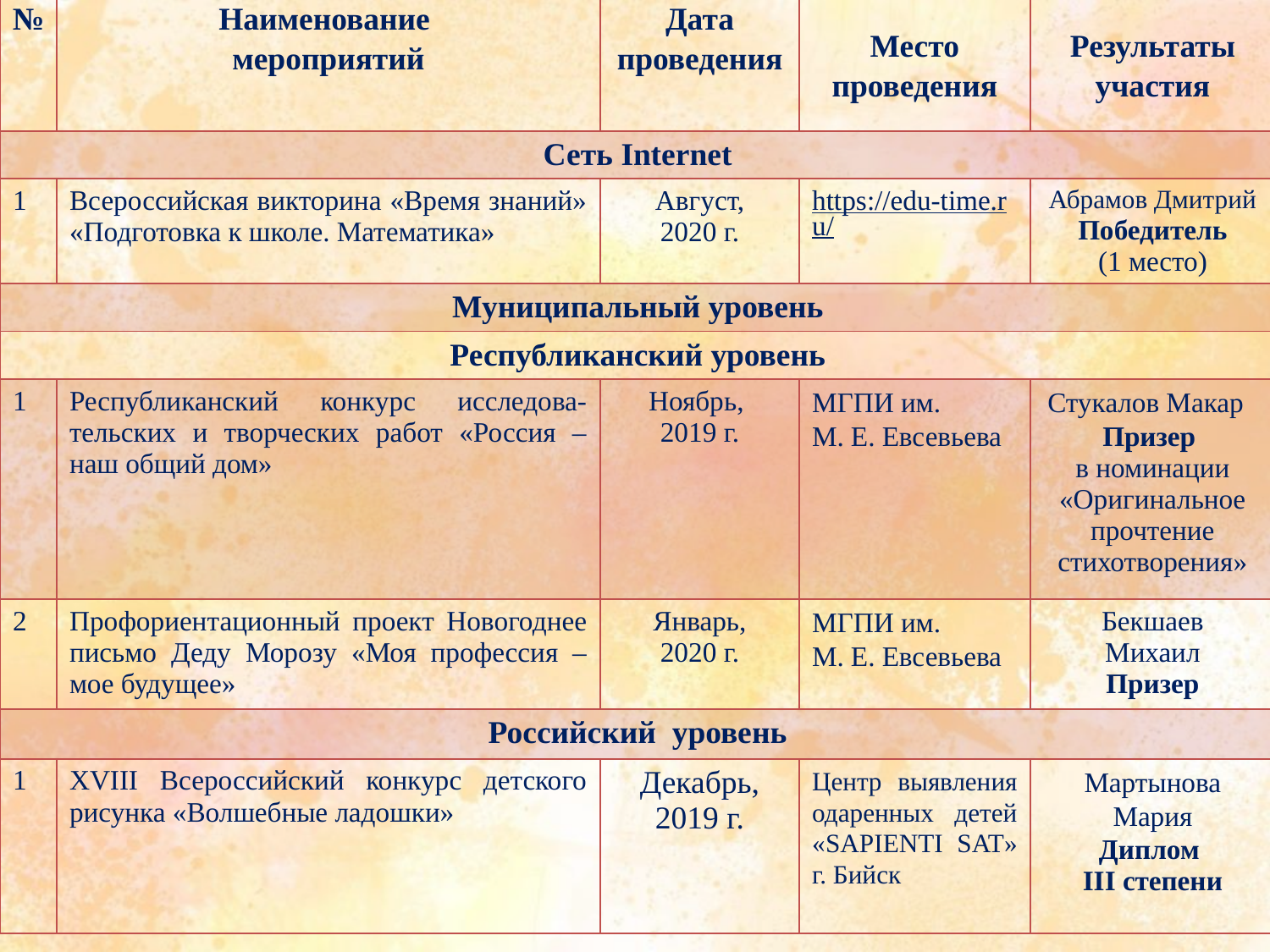

| № | Наименование мероприятий | Дата проведения | Место проведения | Результаты участия |
| --- | --- | --- | --- | --- |
| Сеть Internet |  |  |  |  |
| 1 | Всероссийская викторина «Время знаний» «Подготовка к школе. Математика» | Август, 2020 г. | https://edu-time.ru/ | Абрамов Дмитрий Победитель (1 место) |
| Муниципальный уровень |  |  |  |  |
| Республиканский уровень |  |  |  |  |
| 1 | Республиканский конкурс исследова-тельских и творческих работ «Россия – наш общий дом» | Ноябрь, 2019 г. | МГПИ им. М. Е. Евсевьева | Стукалов Макар Призер в номинации «Оригинальное прочтение стихотворения» |
| 2 | Профориентационный проект Новогоднее письмо Деду Морозу «Моя профессия – мое будущее» | Январь, 2020 г. | МГПИ им. М. Е. Евсевьева | Бекшаев Михаил Призер |
| Российский уровень |  |  |  |  |
| 1 | XVIII Всероссийский конкурс детского рисунка «Волшебные ладошки» | Декабрь, 2019 г. | Центр выявления одаренных детей «SAPIENTI SAT» г. Бийск | Мартынова Мария Диплом III степени |